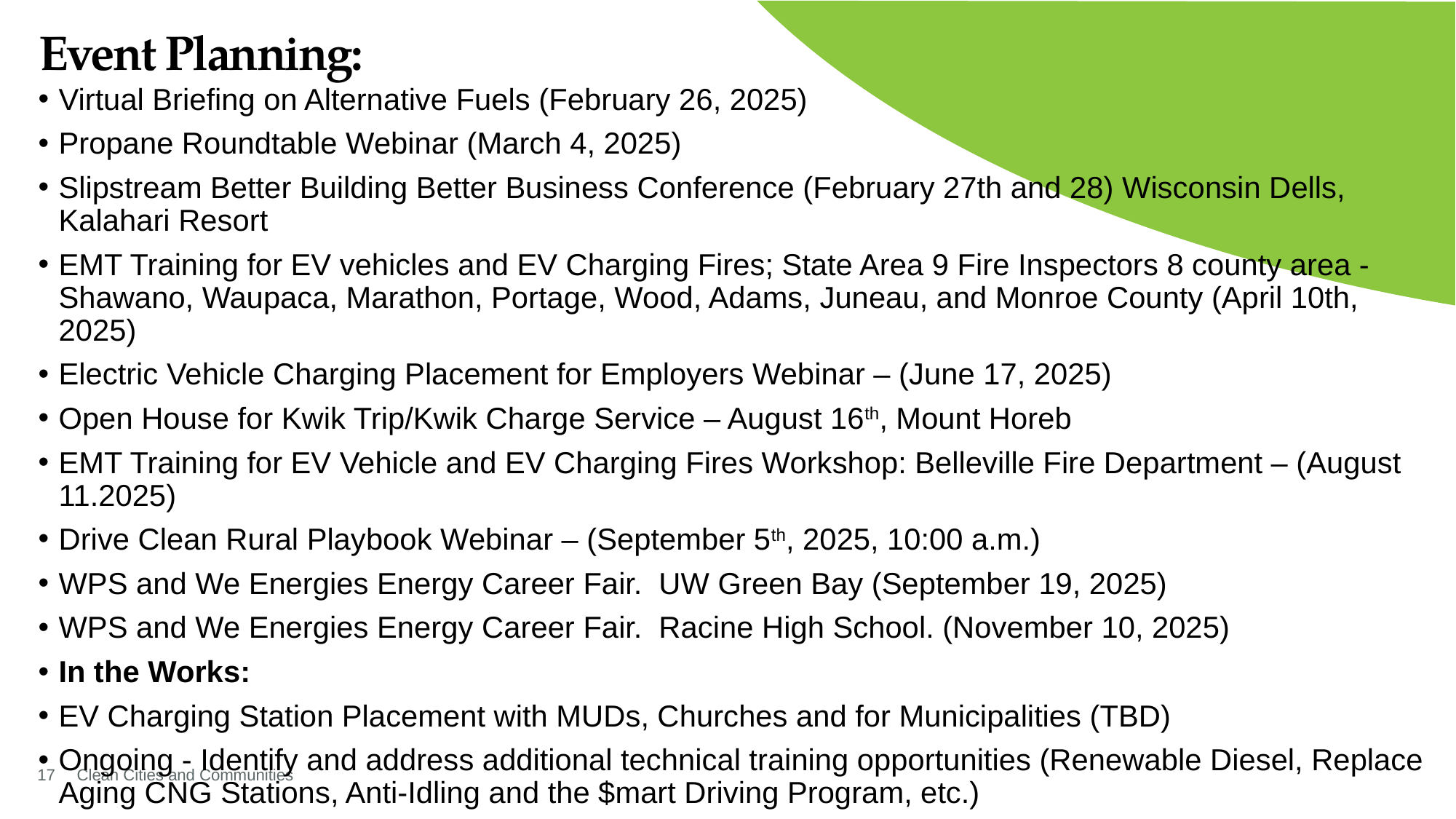

# Event Planning:
Virtual Briefing on Alternative Fuels (February 26, 2025)
Propane Roundtable Webinar (March 4, 2025)
Slipstream Better Building Better Business Conference (February 27th and 28) Wisconsin Dells, Kalahari Resort
EMT Training for EV vehicles and EV Charging Fires; State Area 9 Fire Inspectors 8 county area - Shawano, Waupaca, Marathon, Portage, Wood, Adams, Juneau, and Monroe County (April 10th, 2025)
Electric Vehicle Charging Placement for Employers Webinar – (June 17, 2025)
Open House for Kwik Trip/Kwik Charge Service – August 16th, Mount Horeb
EMT Training for EV Vehicle and EV Charging Fires Workshop: Belleville Fire Department – (August 11.2025)
Drive Clean Rural Playbook Webinar – (September 5th, 2025, 10:00 a.m.)
WPS and We Energies Energy Career Fair.  UW Green Bay (September 19, 2025)
WPS and We Energies Energy Career Fair.  Racine High School. (November 10, 2025)
In the Works:
EV Charging Station Placement with MUDs, Churches and for Municipalities (TBD)
Ongoing - Identify and address additional technical training opportunities (Renewable Diesel, Replace Aging CNG Stations, Anti-Idling and the $mart Driving Program, etc.)

17
Clean Cities and Communities